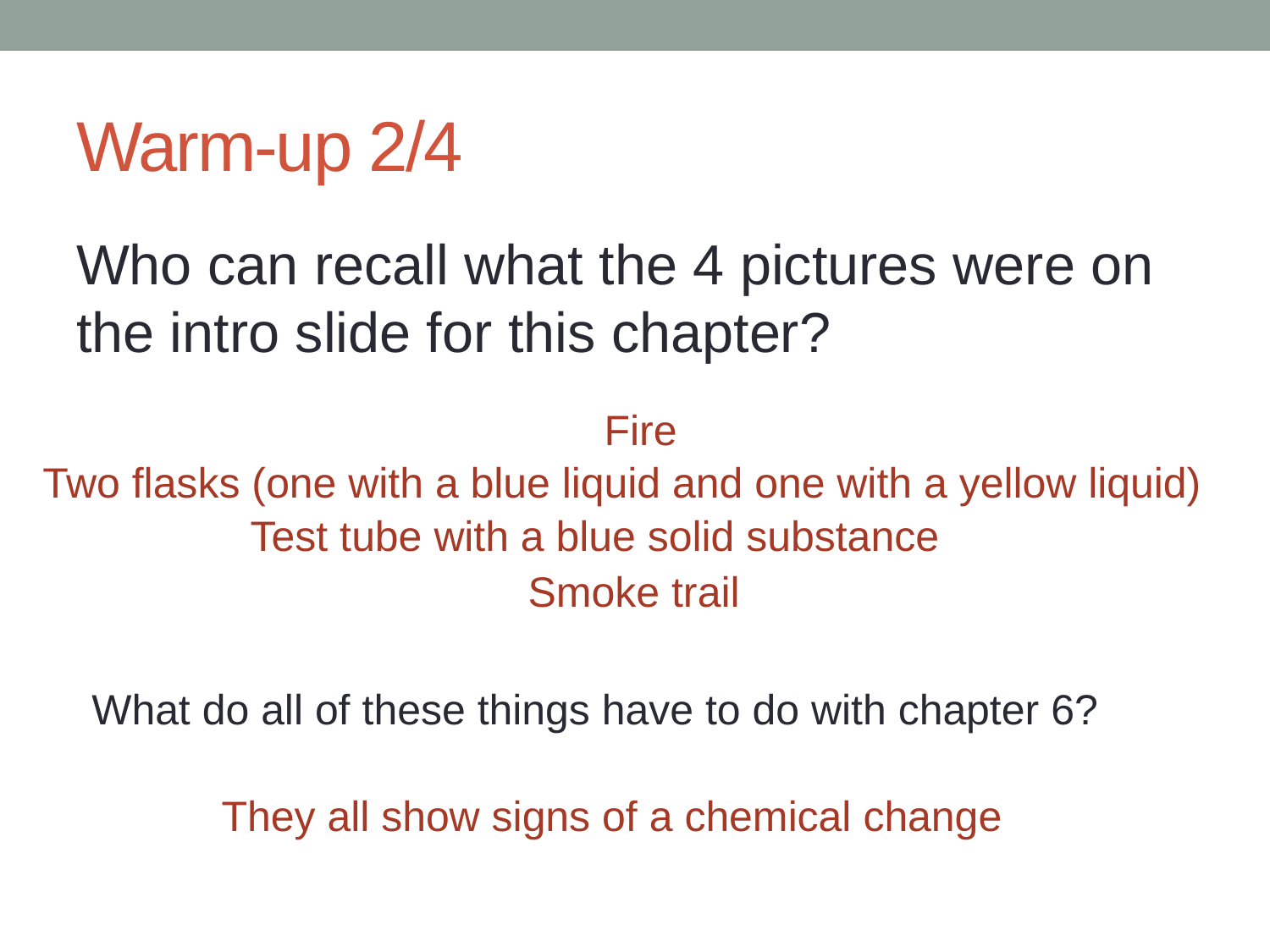

# Warm-up 2/4
Who can recall what the 4 pictures were on the intro slide for this chapter?
Fire
Two flasks (one with a blue liquid and one with a yellow liquid)
Test tube with a blue solid substance
Smoke trail
What do all of these things have to do with chapter 6?
They all show signs of a chemical change